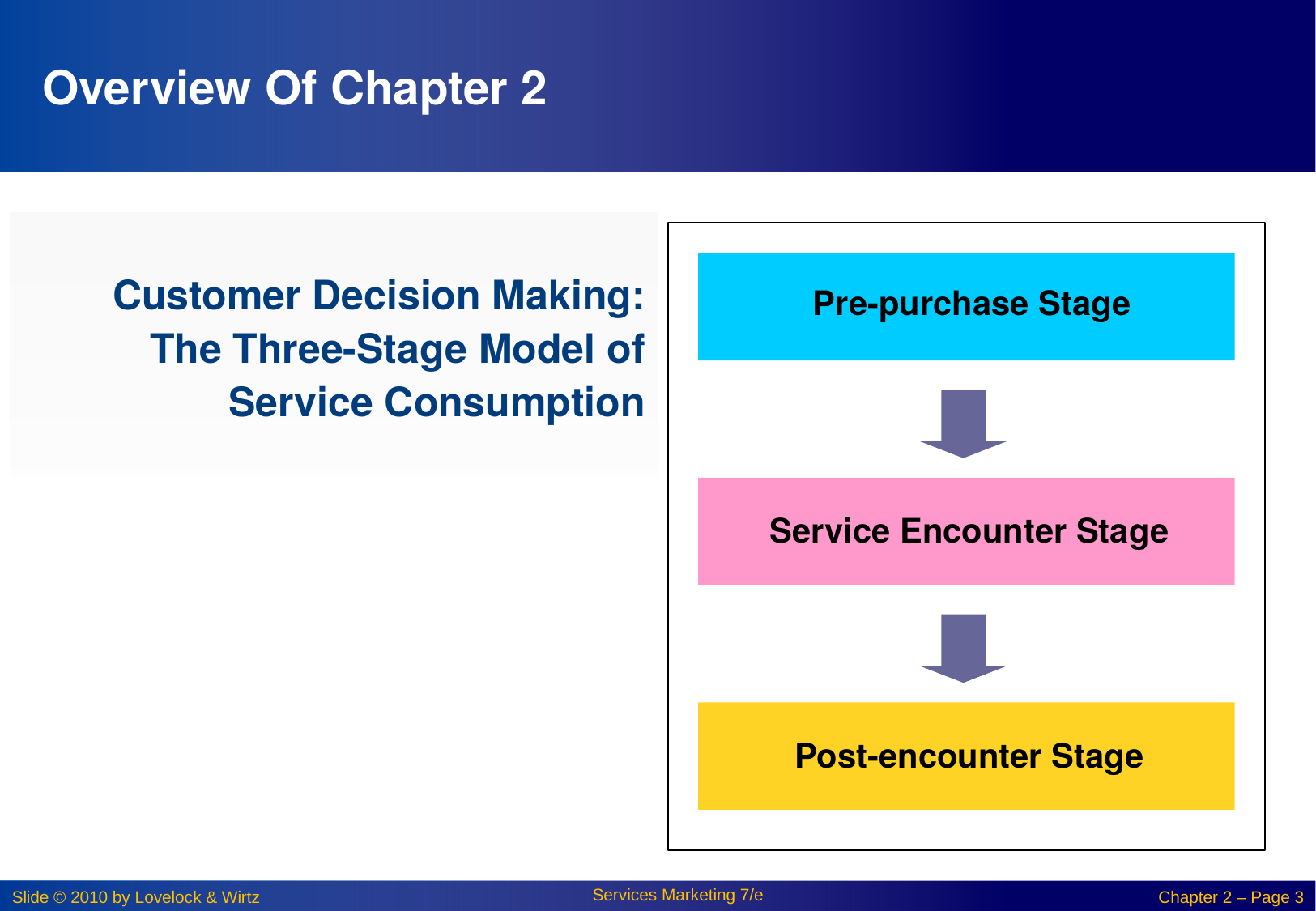

# Overview Of Chapter 2
Customer Decision Making:
The Three-Stage Model of Service Consumption

Pre-purchase Stage

Service Encounter Stage

Post-encounter Stage